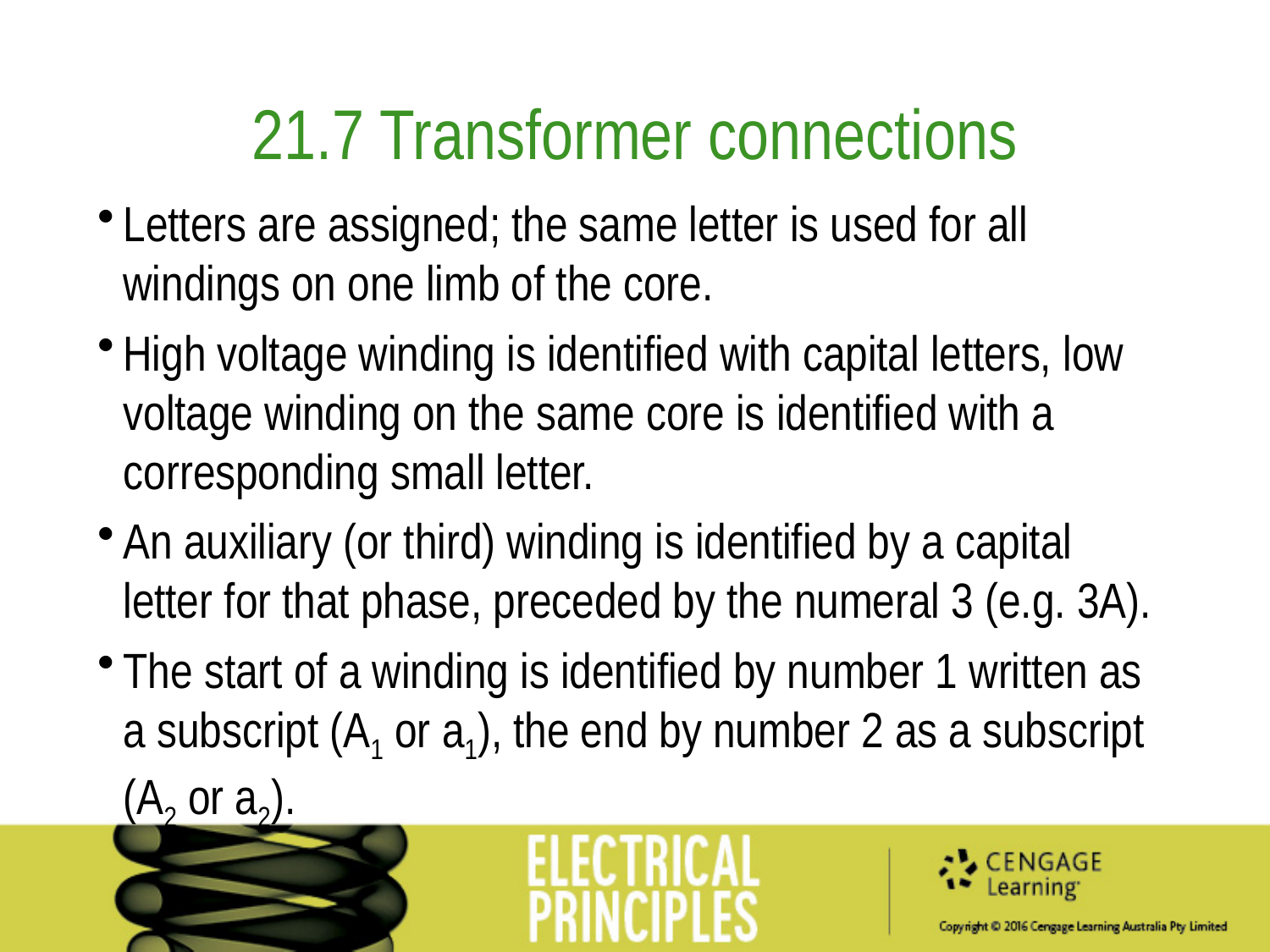

21.7 Transformer connections

Letters are assigned; the same letter is used for all windings on one limb of the core.
High voltage winding is identified with capital letters, low voltage winding on the same core is identified with a corresponding small letter.
An auxiliary (or third) winding is identified by a capital letter for that phase, preceded by the numeral 3 (e.g. 3A).
The start of a winding is identified by number 1 written as a subscript (A1 or a1), the end by number 2 as a subscript (A2 or a2).